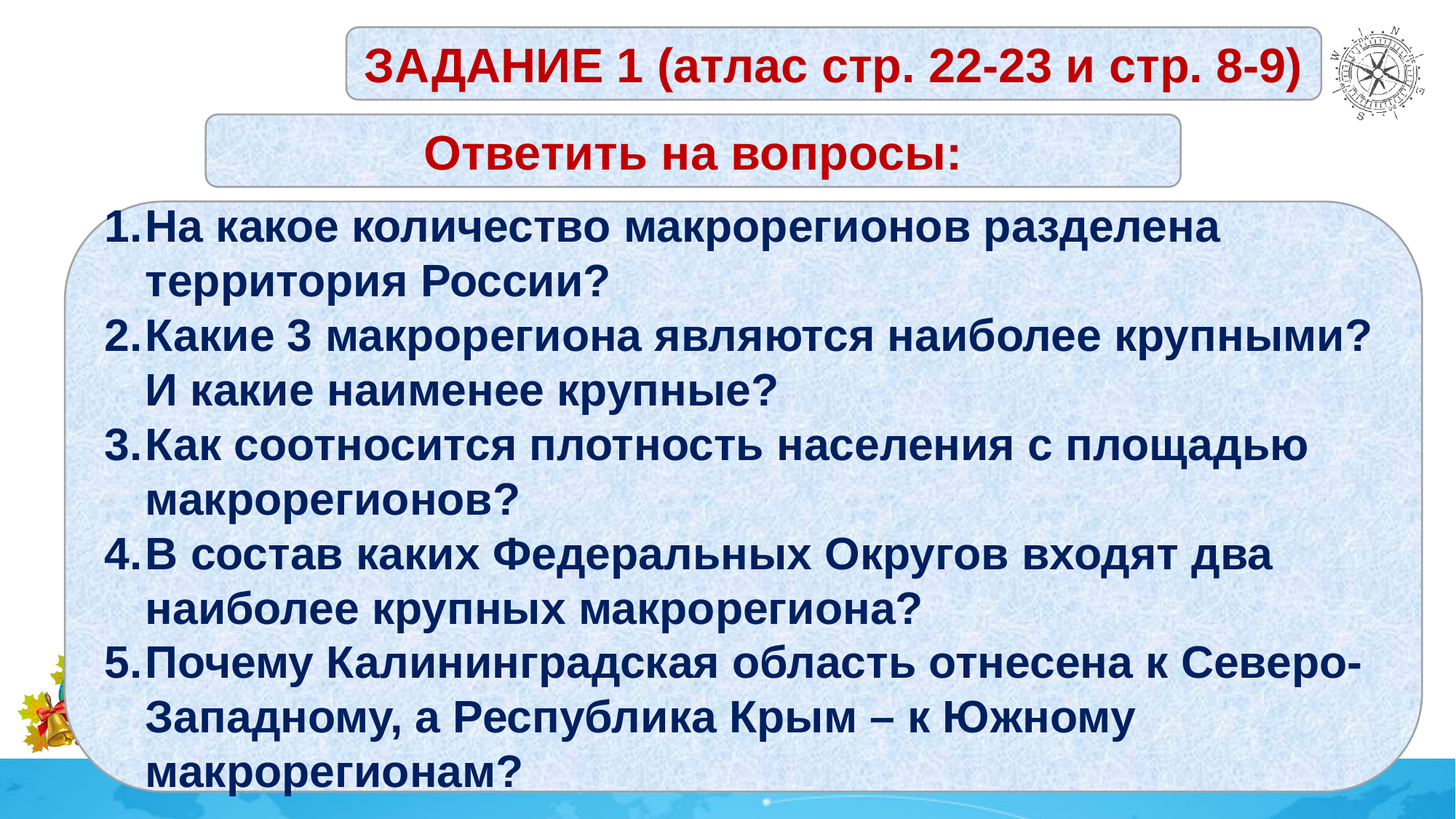

ЗАДАНИЕ 1 (атлас стр. 22-23 и стр. 8-9)
Ответить на вопросы:
На какое количество макрорегионов разделена территория России?
Какие 3 макрорегиона являются наиболее крупными? И какие наименее крупные?
Как соотносится плотность населения с площадью макрорегионов?
В состав каких Федеральных Округов входят два наиболее крупных макрорегиона?
Почему Калининградская область отнесена к Северо-Западному, а Республика Крым – к Южному макрорегионам?